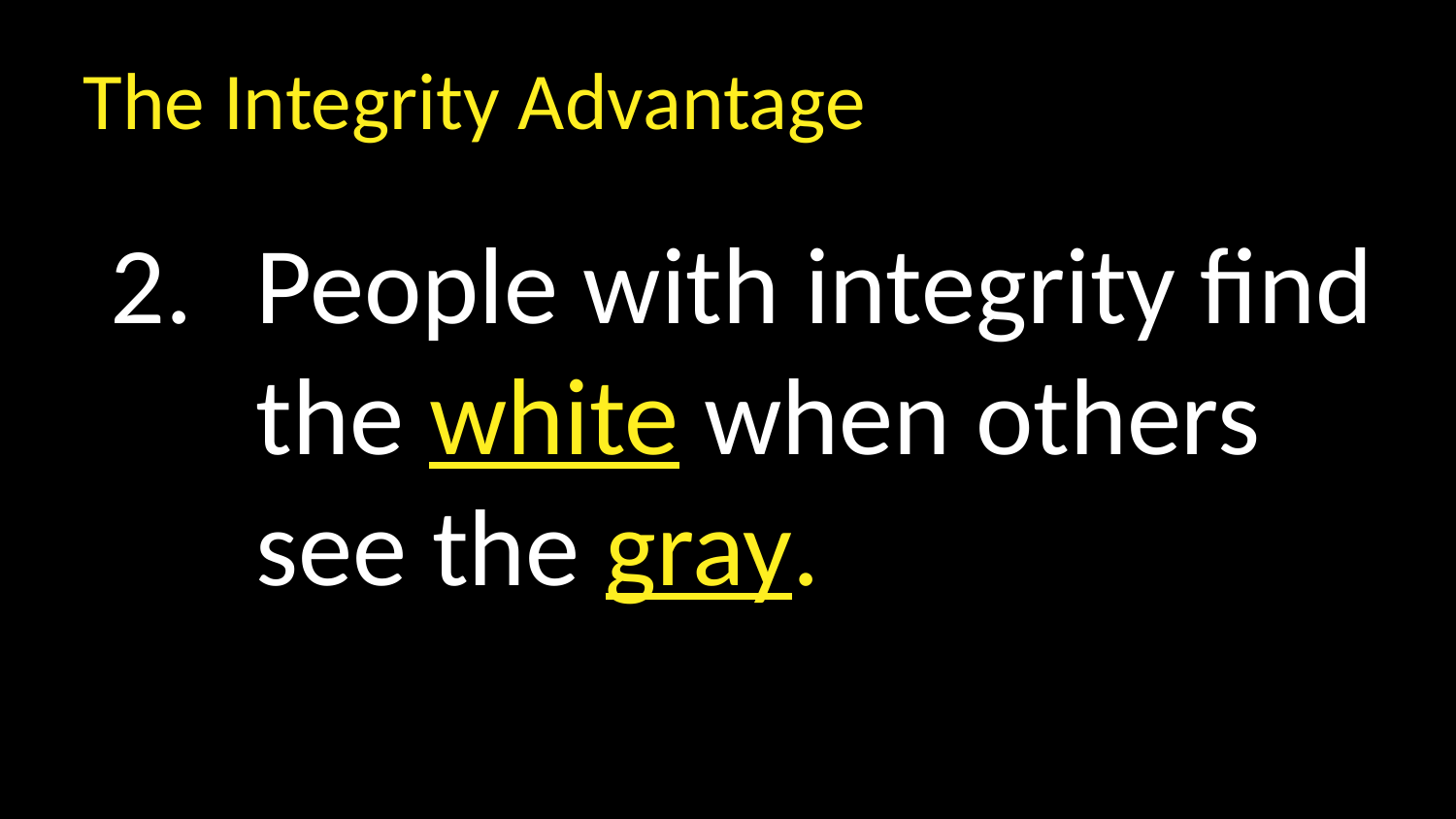

The Integrity Advantage
People with integrity find the white when others see the gray.